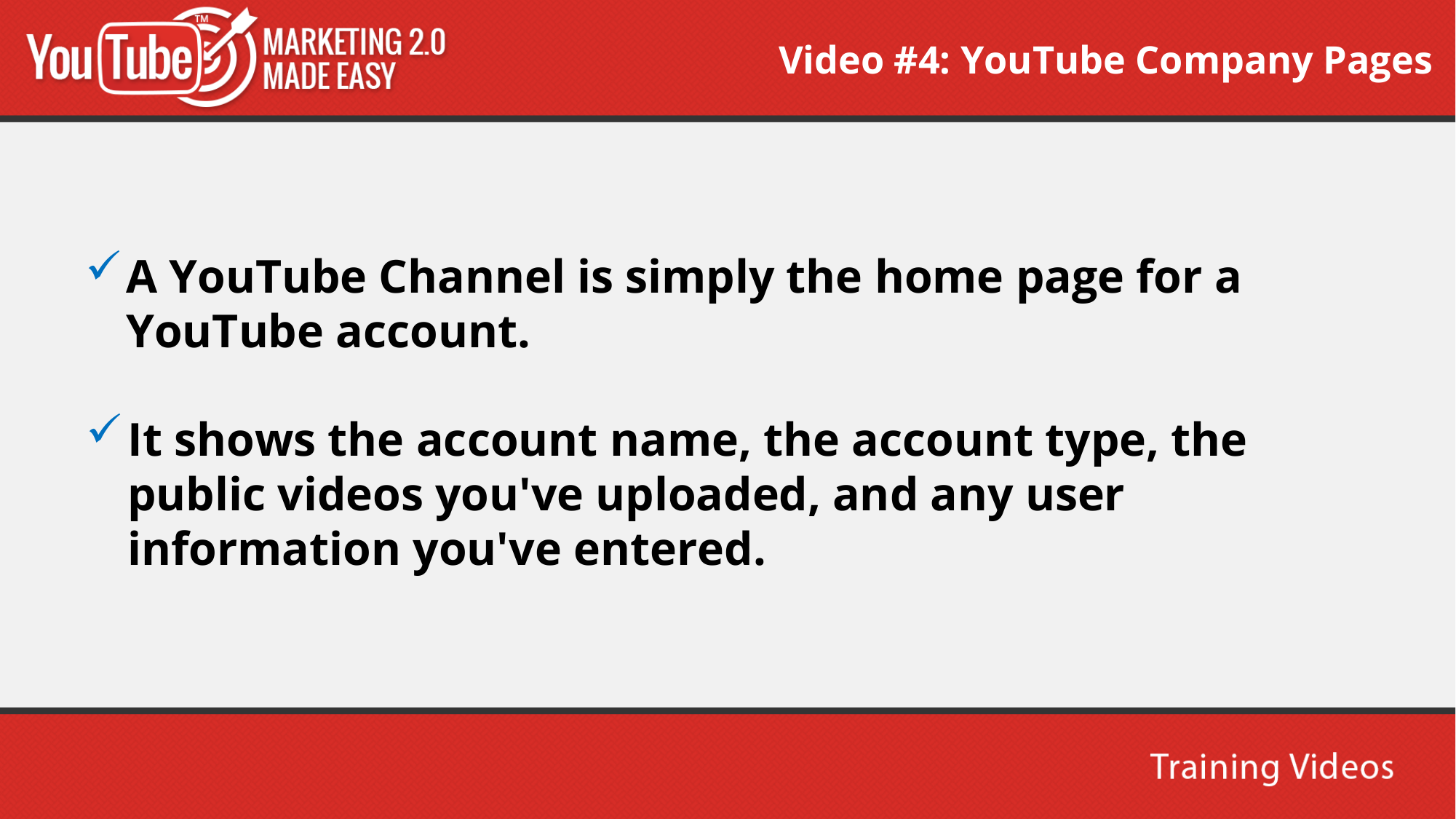

Video #4: YouTube Company Pages
A YouTube Channel is simply the home page for a YouTube account.
It shows the account name, the account type, the public videos you've uploaded, and any user information you've entered.